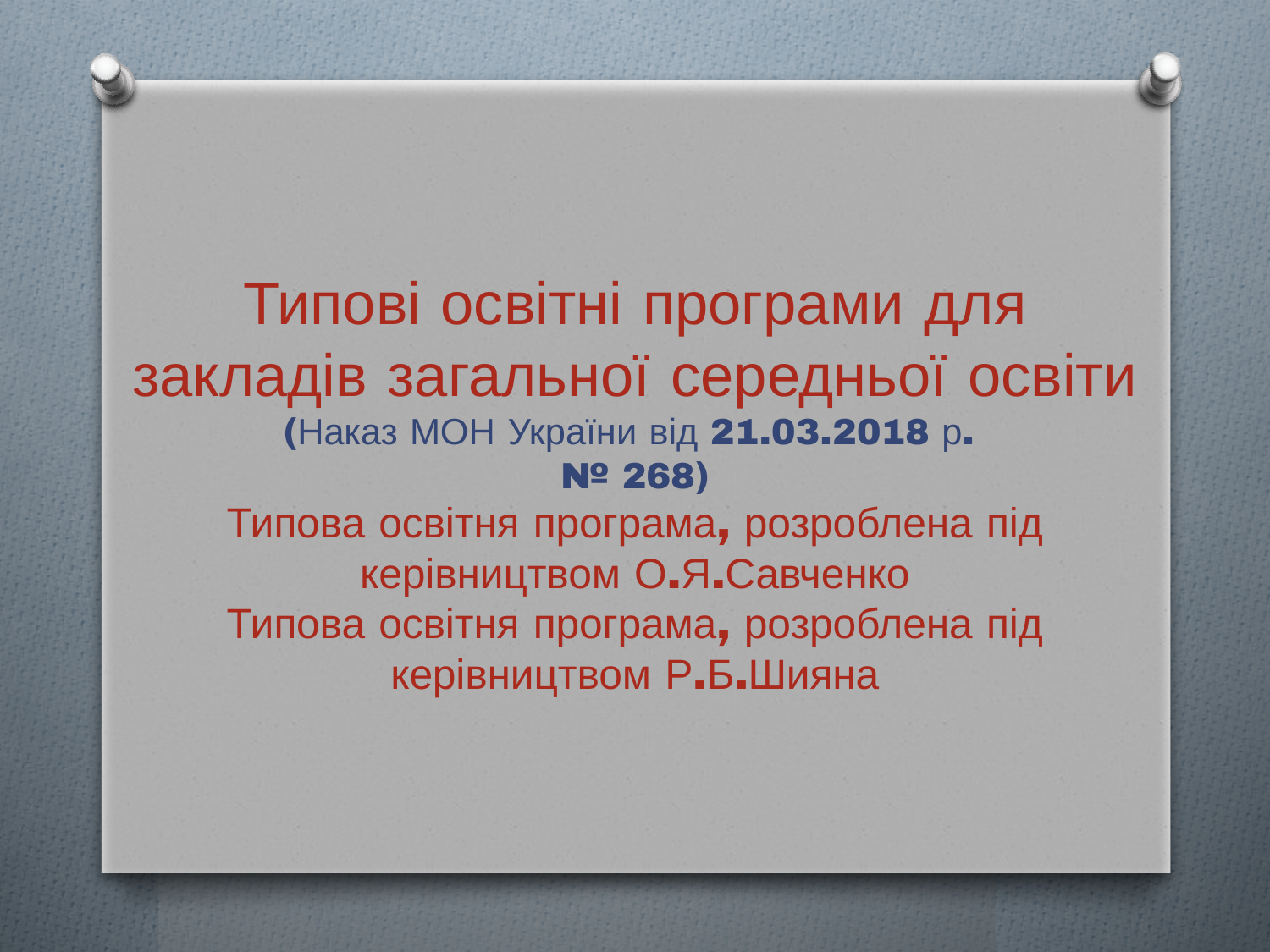

# Типові освітні програми для закладів загальної середньої освіти (Наказ МОН України від 21.03.2018 р. № 268) Типова освітня програма, розроблена під керівництвом О.Я.Савченко Типова освітня програма, розроблена під керівництвом Р.Б.Шияна